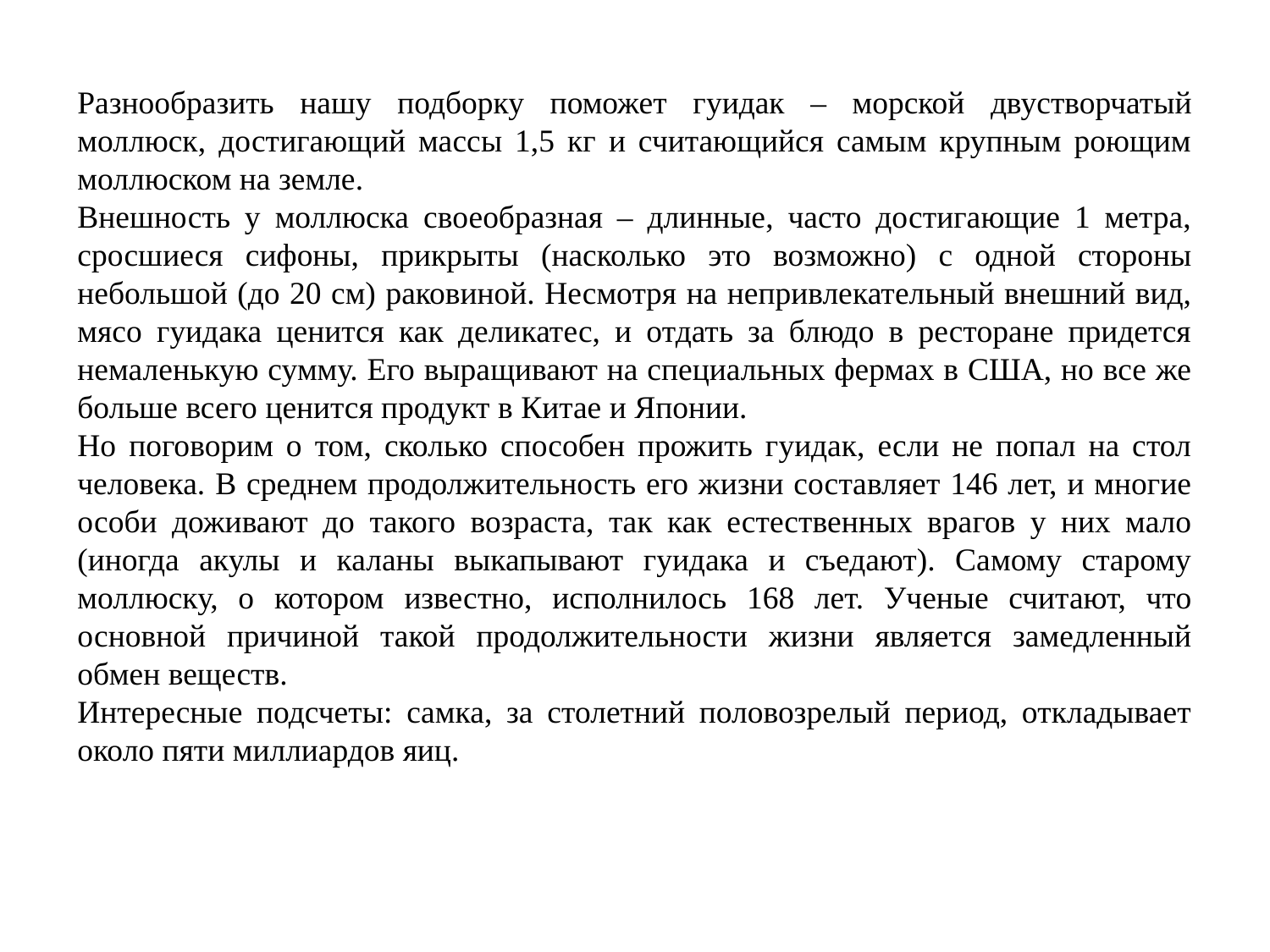

Разнообразить нашу подборку поможет гуидак – морской двустворчатый моллюск, достигающий массы 1,5 кг и считающийся самым крупным роющим моллюском на земле.
Внешность у моллюска своеобразная – длинные, часто достигающие 1 метра, сросшиеся сифоны, прикрыты (насколько это возможно) с одной стороны небольшой (до 20 см) раковиной. Несмотря на непривлекательный внешний вид, мясо гуидака ценится как деликатес, и отдать за блюдо в ресторане придется немаленькую сумму. Его выращивают на специальных фермах в США, но все же больше всего ценится продукт в Китае и Японии.
Но поговорим о том, сколько способен прожить гуидак, если не попал на стол человека. В среднем продолжительность его жизни составляет 146 лет, и многие особи доживают до такого возраста, так как естественных врагов у них мало (иногда акулы и каланы выкапывают гуидака и съедают). Самому старому моллюску, о котором известно, исполнилось 168 лет. Ученые считают, что основной причиной такой продолжительности жизни является замедленный обмен веществ.
Интересные подсчеты: самка, за столетний половозрелый период, откладывает около пяти миллиардов яиц.